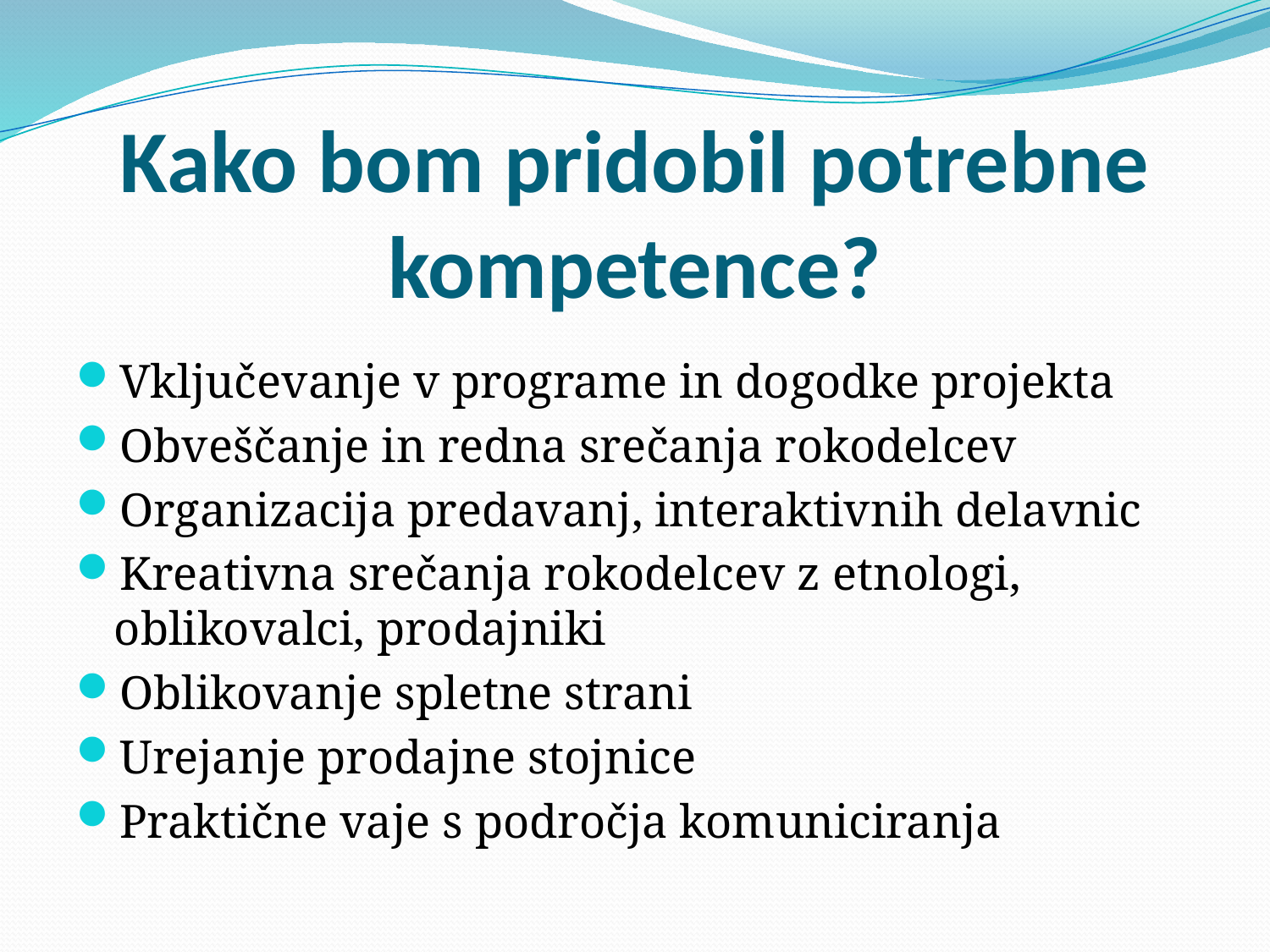

# Kako bom pridobil potrebne kompetence?
Vključevanje v programe in dogodke projekta
Obveščanje in redna srečanja rokodelcev
Organizacija predavanj, interaktivnih delavnic
Kreativna srečanja rokodelcev z etnologi, oblikovalci, prodajniki
Oblikovanje spletne strani
Urejanje prodajne stojnice
Praktične vaje s področja komuniciranja